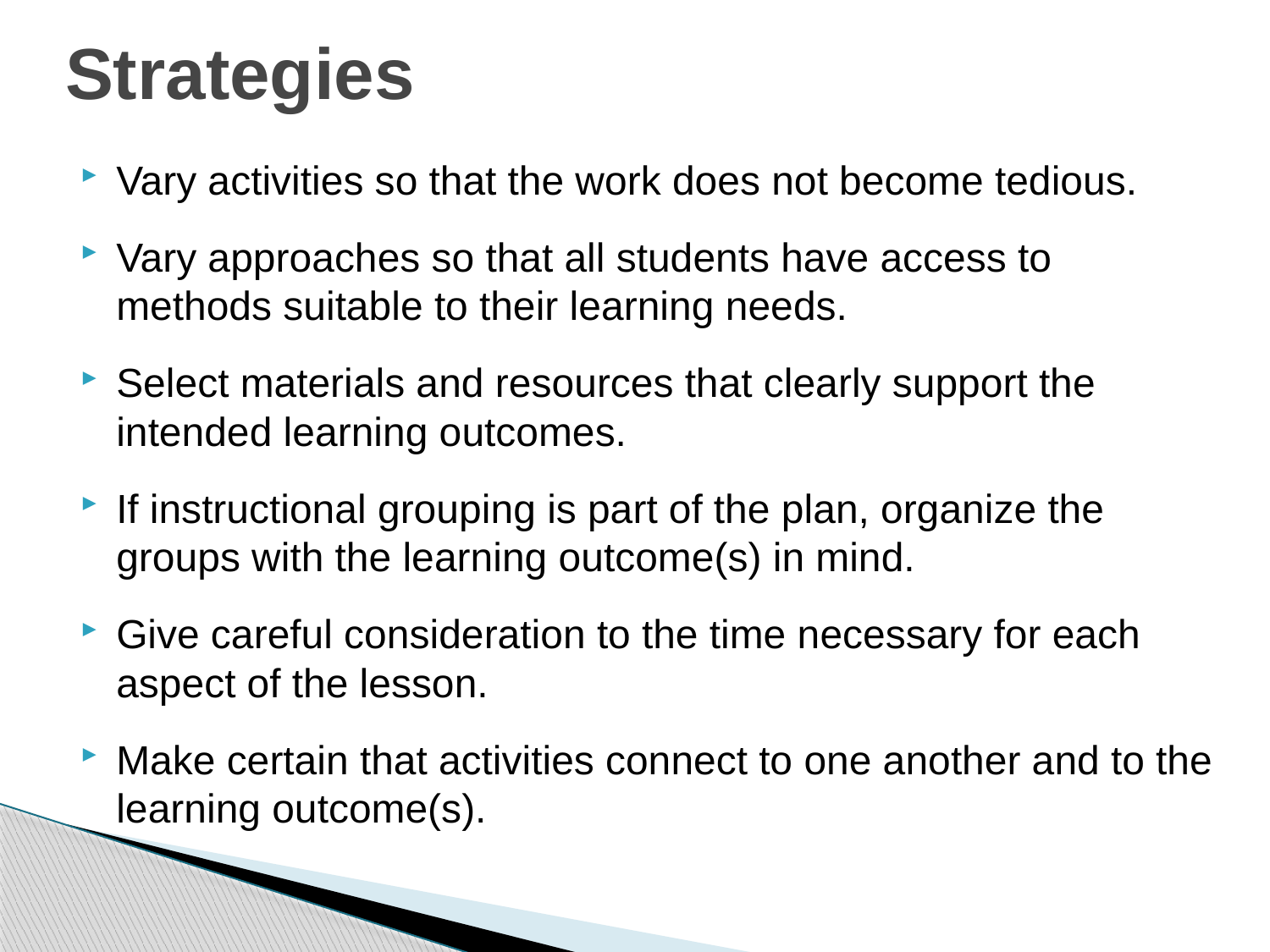

Strategies
Vary activities so that the work does not become tedious.
Vary approaches so that all students have access to methods suitable to their learning needs.
Select materials and resources that clearly support the intended learning outcomes.
If instructional grouping is part of the plan, organize the groups with the learning outcome(s) in mind.
Give careful consideration to the time necessary for each aspect of the lesson.
Make certain that activities connect to one another and to the learning outcome(s).